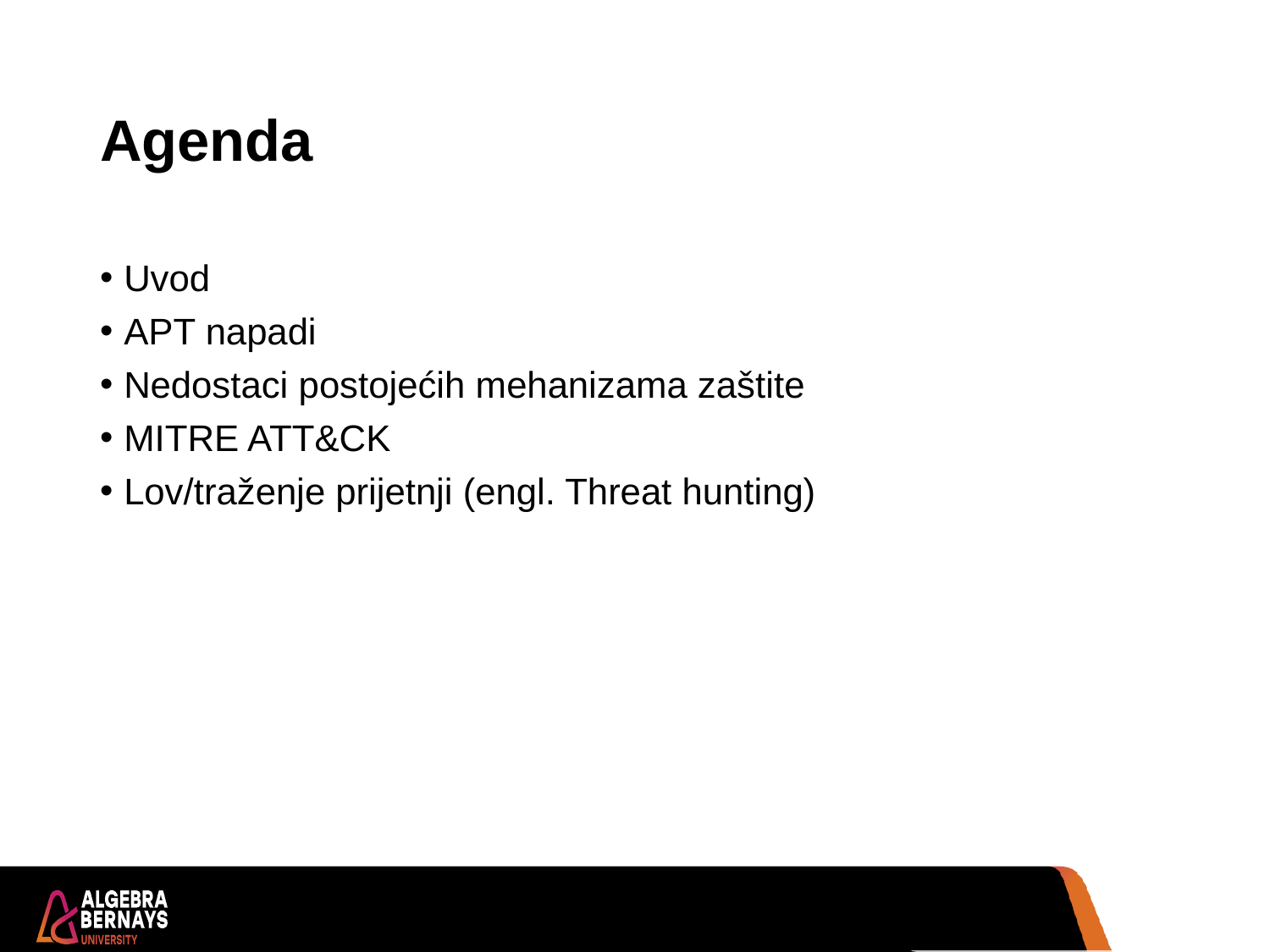

# Agenda
Uvod
APT napadi
Nedostaci postojećih mehanizama zaštite
MITRE ATT&CK
Lov/traženje prijetnji (engl. Threat hunting)